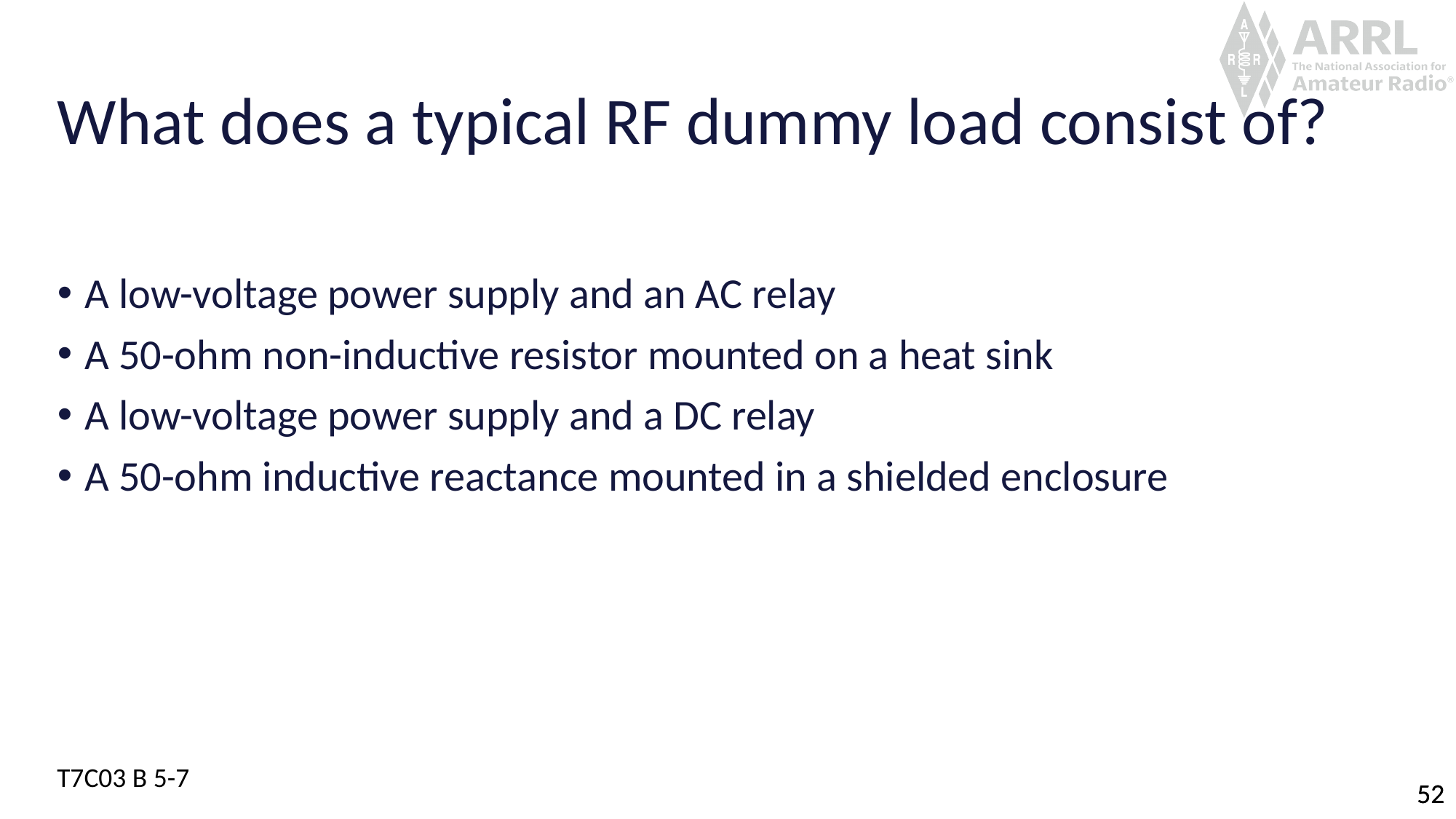

# What does a typical RF dummy load consist of?
A low-voltage power supply and an AC relay
A 50-ohm non-inductive resistor mounted on a heat sink
A low-voltage power supply and a DC relay
A 50-ohm inductive reactance mounted in a shielded enclosure
T7C03 B 5-7